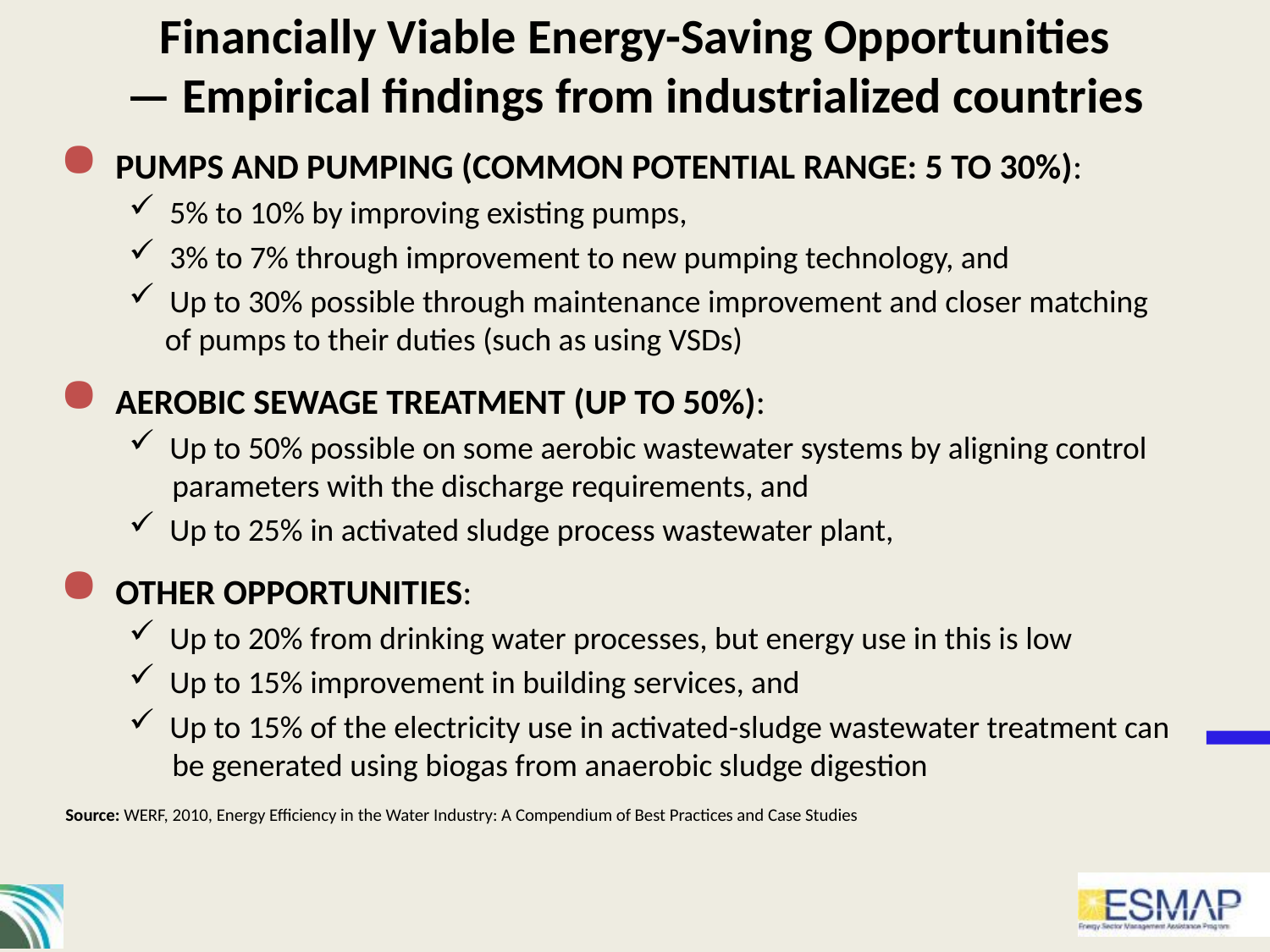

# Financially Viable Energy-Saving Opportunities — Empirical findings from industrialized countries
  Pumps and pumping (common potential range: 5 to 30%):
  5% to 10% by improving existing pumps,
  3% to 7% through improvement to new pumping technology, and
  Up to 30% possible through maintenance improvement and closer matching
     of pumps to their duties (such as using VSDs)
  Aerobic sewage treatment (up to 50%):
  Up to 50% possible on some aerobic wastewater systems by aligning control
      parameters with the discharge requirements, and
  Up to 25% in activated sludge process wastewater plant,
  Other opportunities:
  Up to 20% from drinking water processes, but energy use in this is low
  Up to 15% improvement in building services, and
  Up to 15% of the electricity use in activated-sludge wastewater treatment can
      be generated using biogas from anaerobic sludge digestion
Source: WERF, 2010, Energy Efficiency in the Water Industry: A Compendium of Best Practices and Case Studies
13